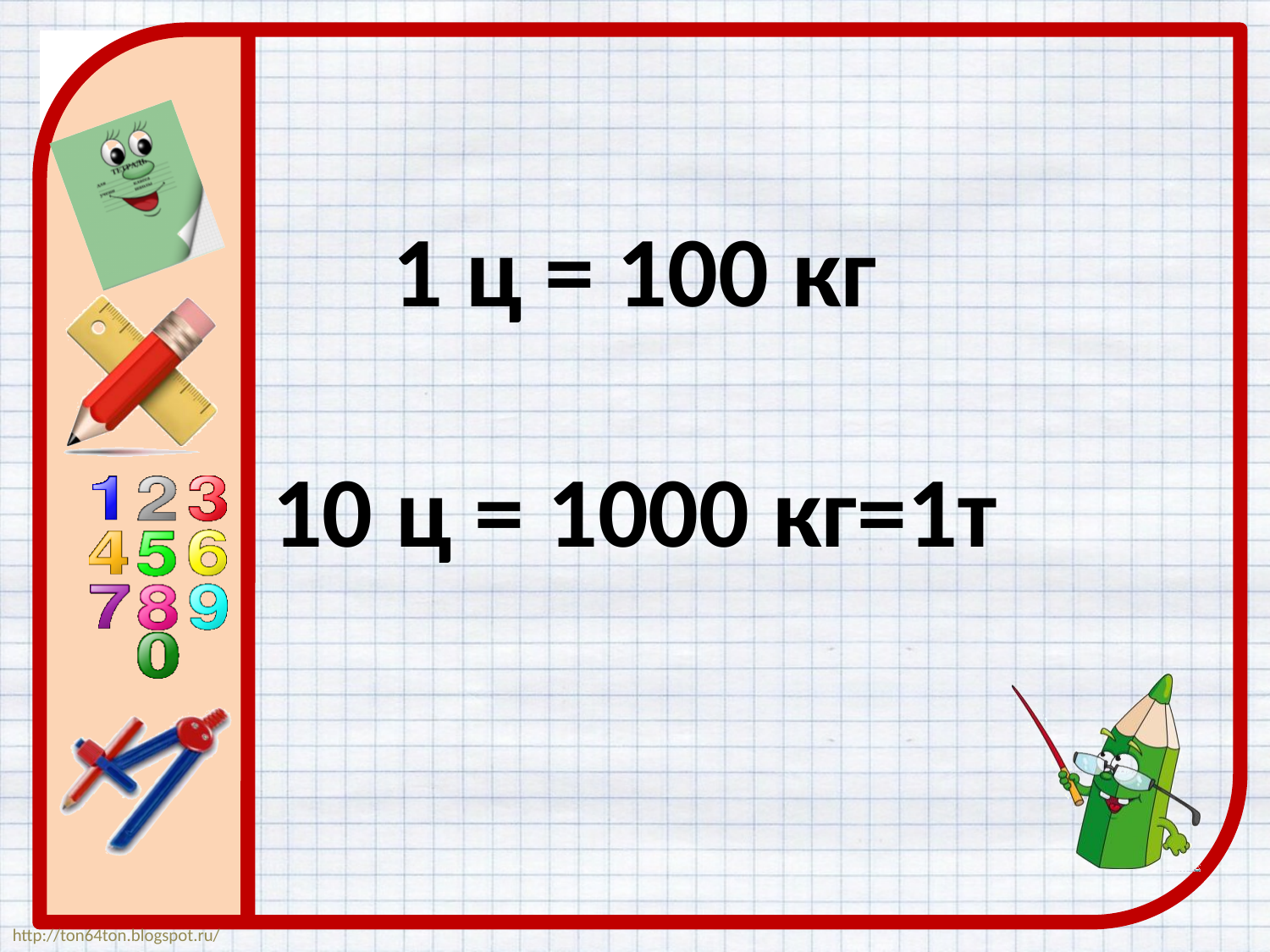

# 1 ц = 100 кг 10 ц = 1000 кг=1т